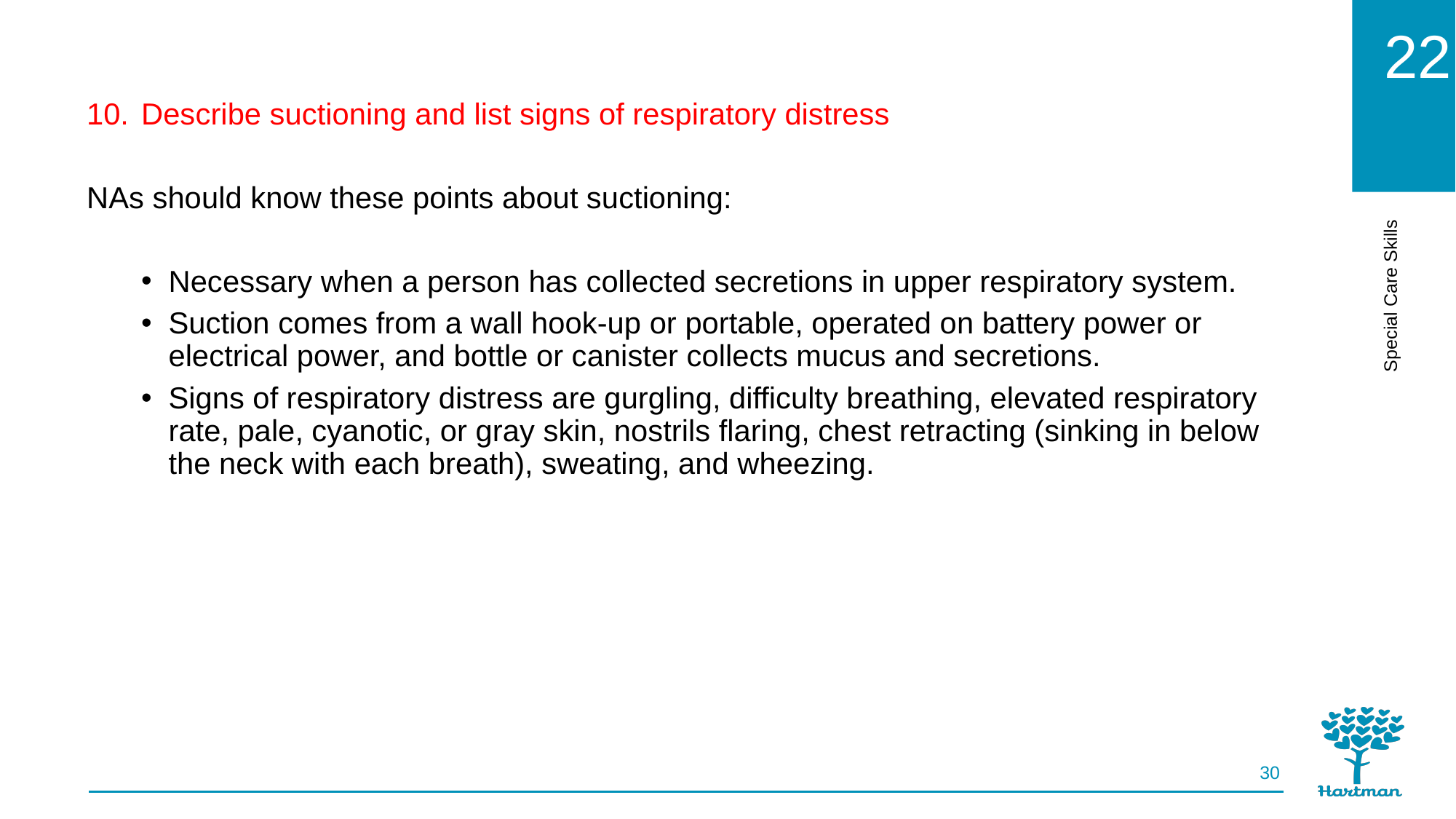

Describe suctioning and list signs of respiratory distress

NAs should know these points about suctioning:

Necessary when a person has collected secretions in upper respiratory system.
Suction comes from a wall hook-up or portable, operated on battery power or electrical power, and bottle or canister collects mucus and secretions.
Signs of respiratory distress are gurgling, difficulty breathing, elevated respiratory rate, pale, cyanotic, or gray skin, nostrils flaring, chest retracting (sinking in below the neck with each breath), sweating, and wheezing.

30